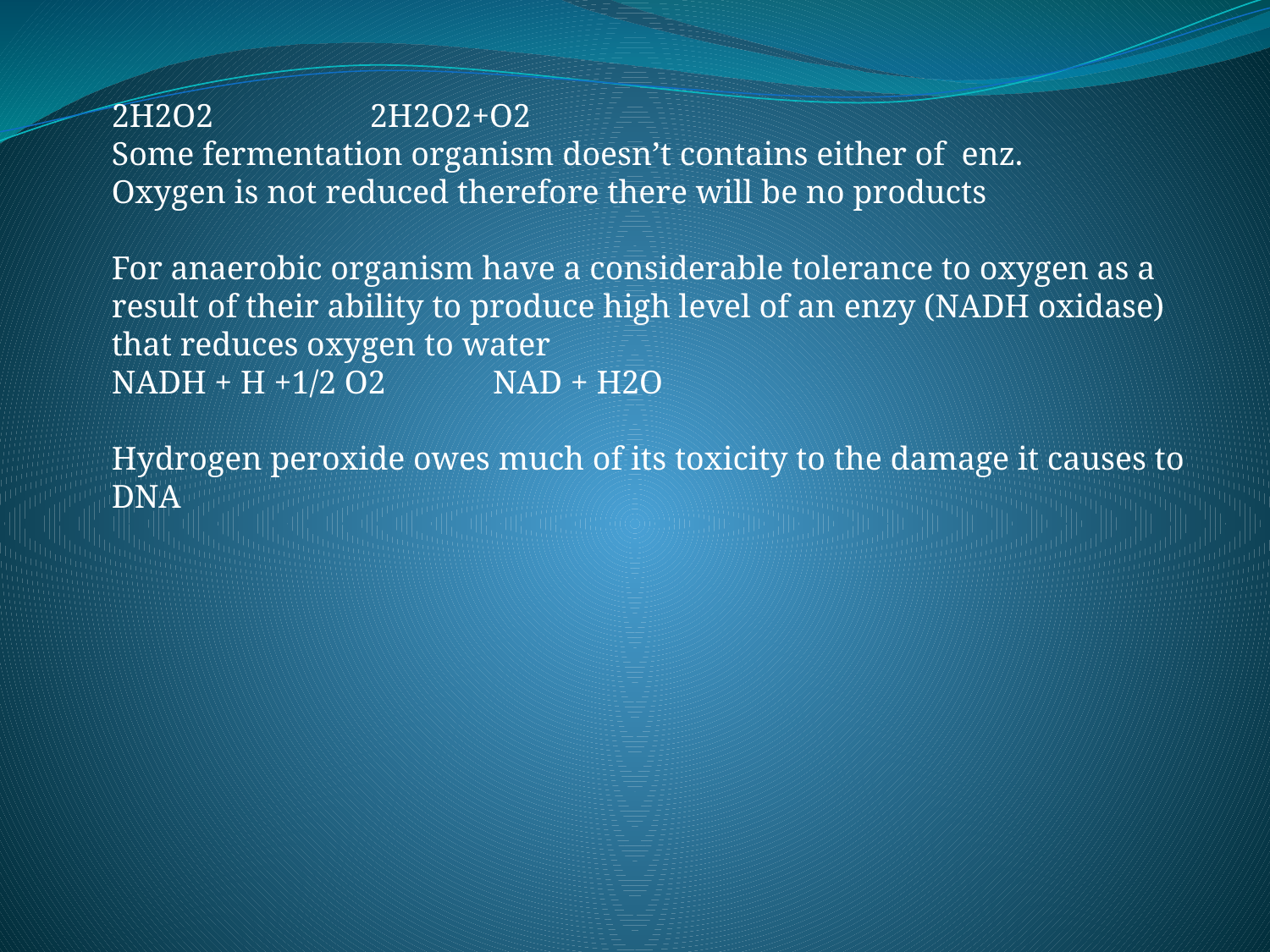

2H2O2                   2H2O2+O2
Some fermentation organism doesn’t contains either of  enz.
Oxygen is not reduced therefore there will be no products

For anaerobic organism have a considerable tolerance to oxygen as a result of their ability to produce high level of an enzy (NADH oxidase) that reduces oxygen to water
NADH + H +1/2 O2             NAD + H2O

Hydrogen peroxide owes much of its toxicity to the damage it causes to DNA